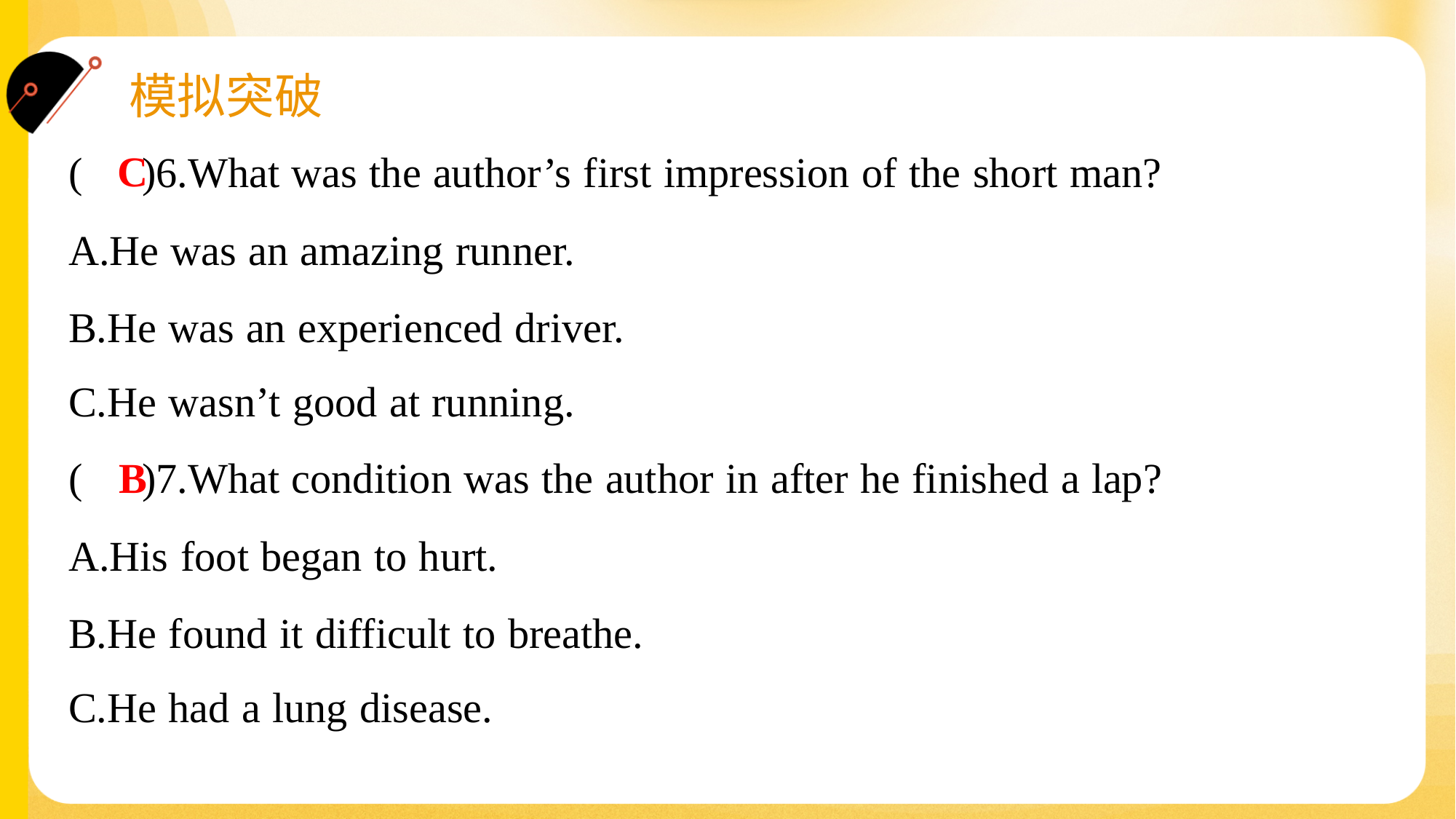

C
(     )6.What was the author’s first impression of the short man?
A.He was an amazing runner.
B.He was an experienced driver.
C.He wasn’t good at running.
B
(     )7.What condition was the author in after he finished a lap?
A.His foot began to hurt.
B.He found it difficult to breathe.
C.He had a lung disease.